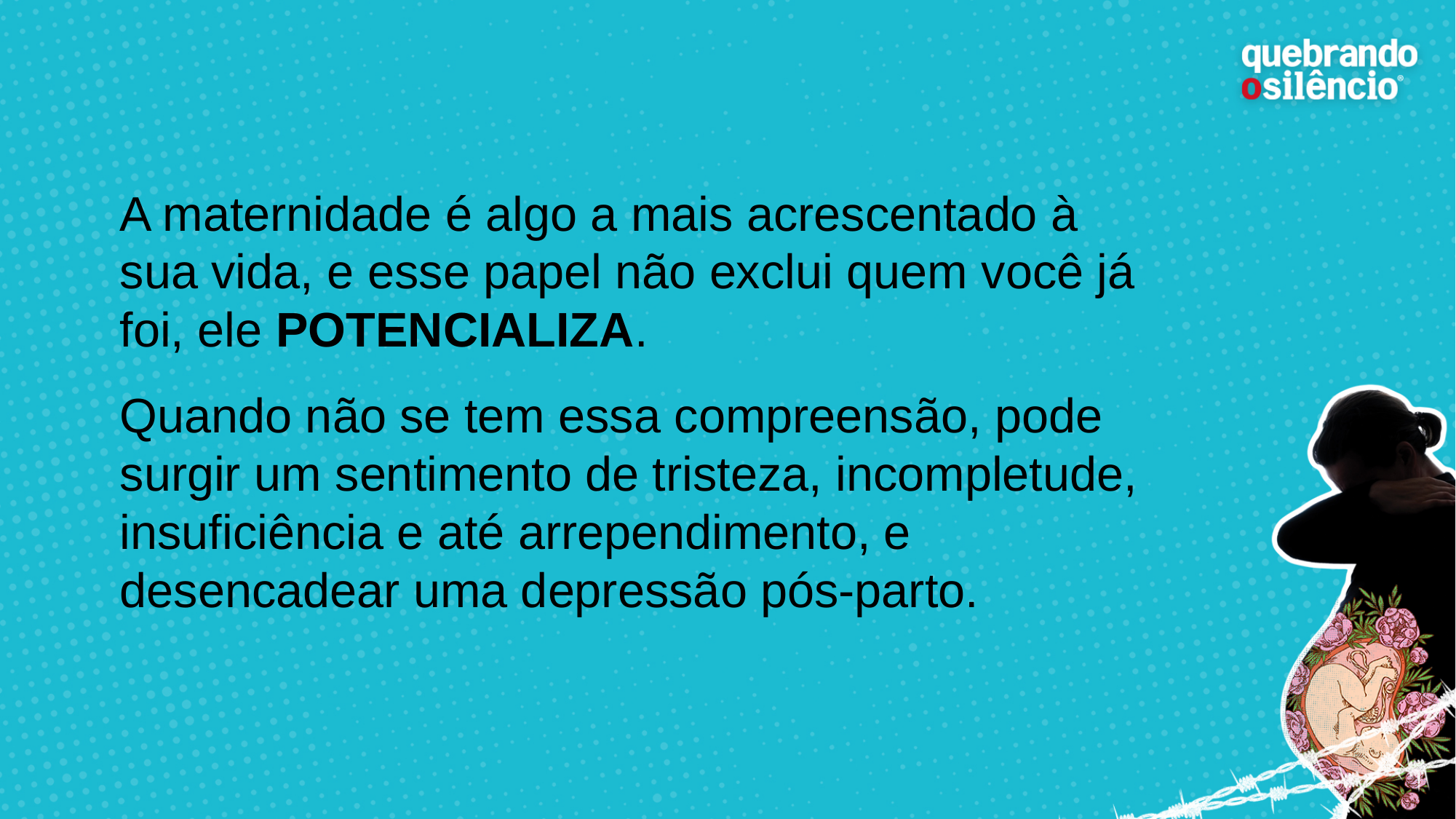

A maternidade é algo a mais acrescentado à sua vida, e esse papel não exclui quem você já foi, ele POTENCIALIZA.
Quando não se tem essa compreensão, pode surgir um sentimento de tristeza, incompletude, insuficiência e até arrependimento, e desencadear uma depressão pós-parto.